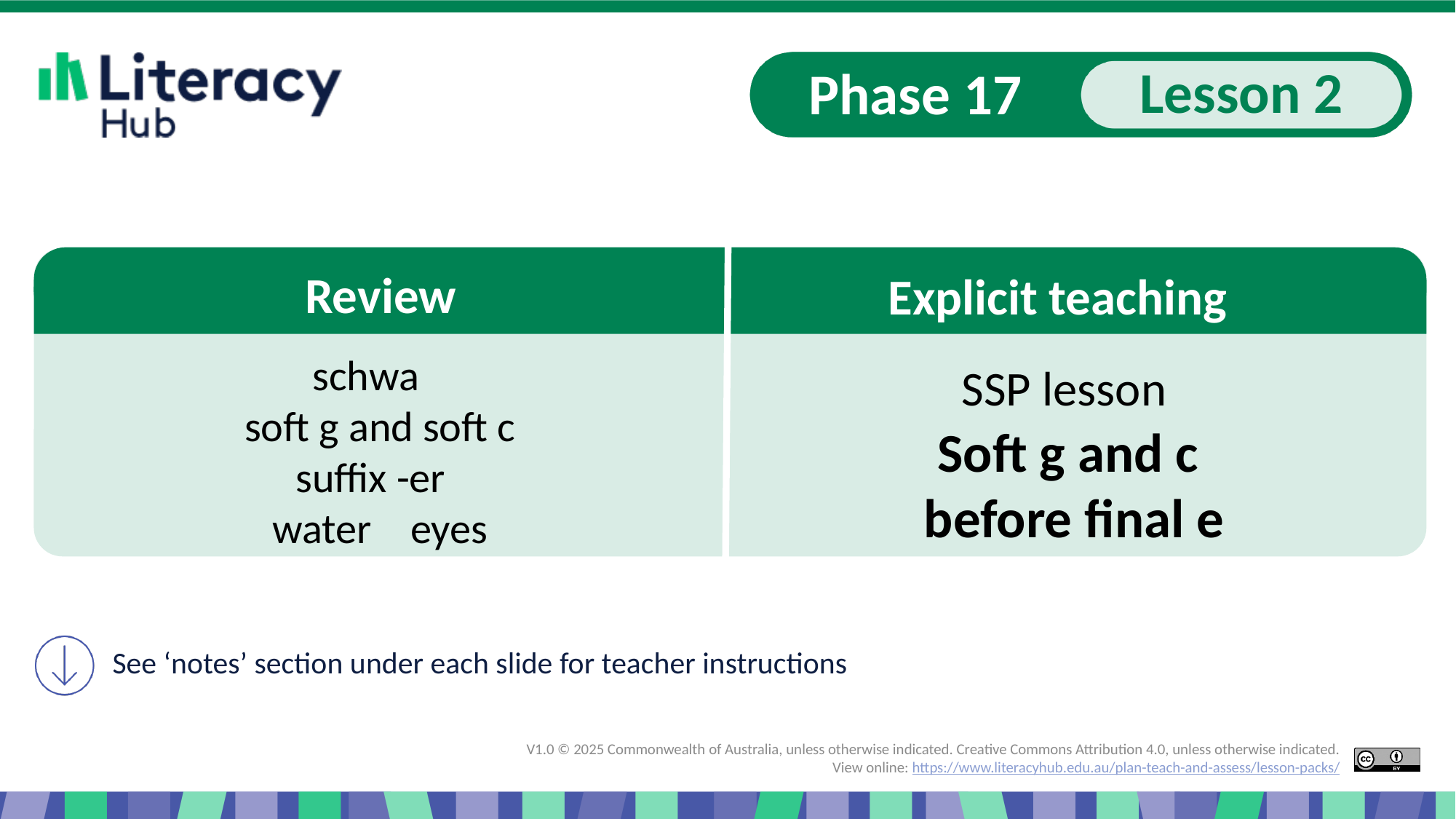

# Slide 1 Explicit teaching Phase 17, lesson 2. Soft g and c before final e
schwa
soft g and soft c
suffix -er
water    eyes
Soft g and c
before final e